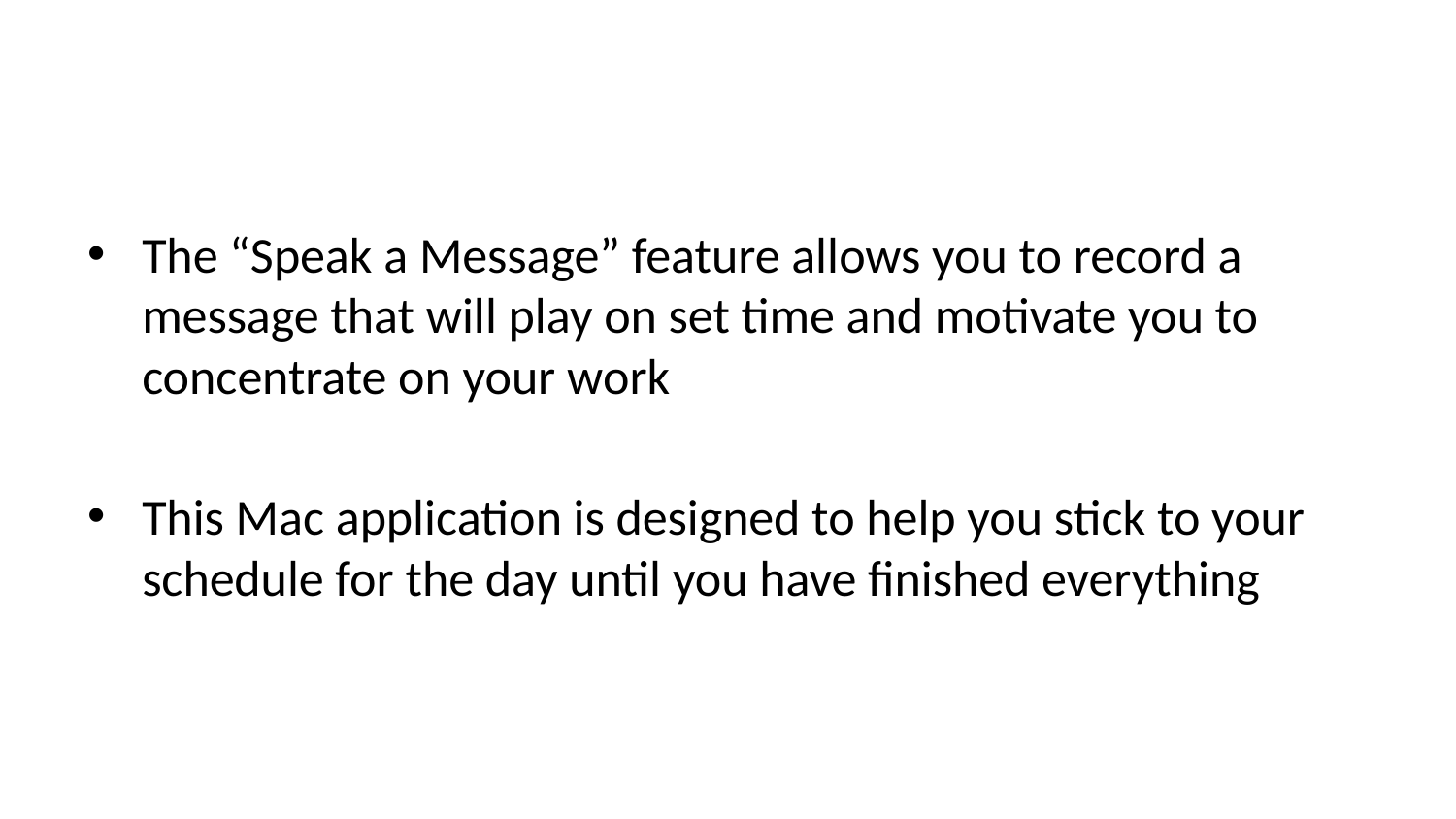

The “Speak a Message” feature allows you to record a message that will play on set time and motivate you to concentrate on your work

This Mac application is designed to help you stick to your schedule for the day until you have finished everything